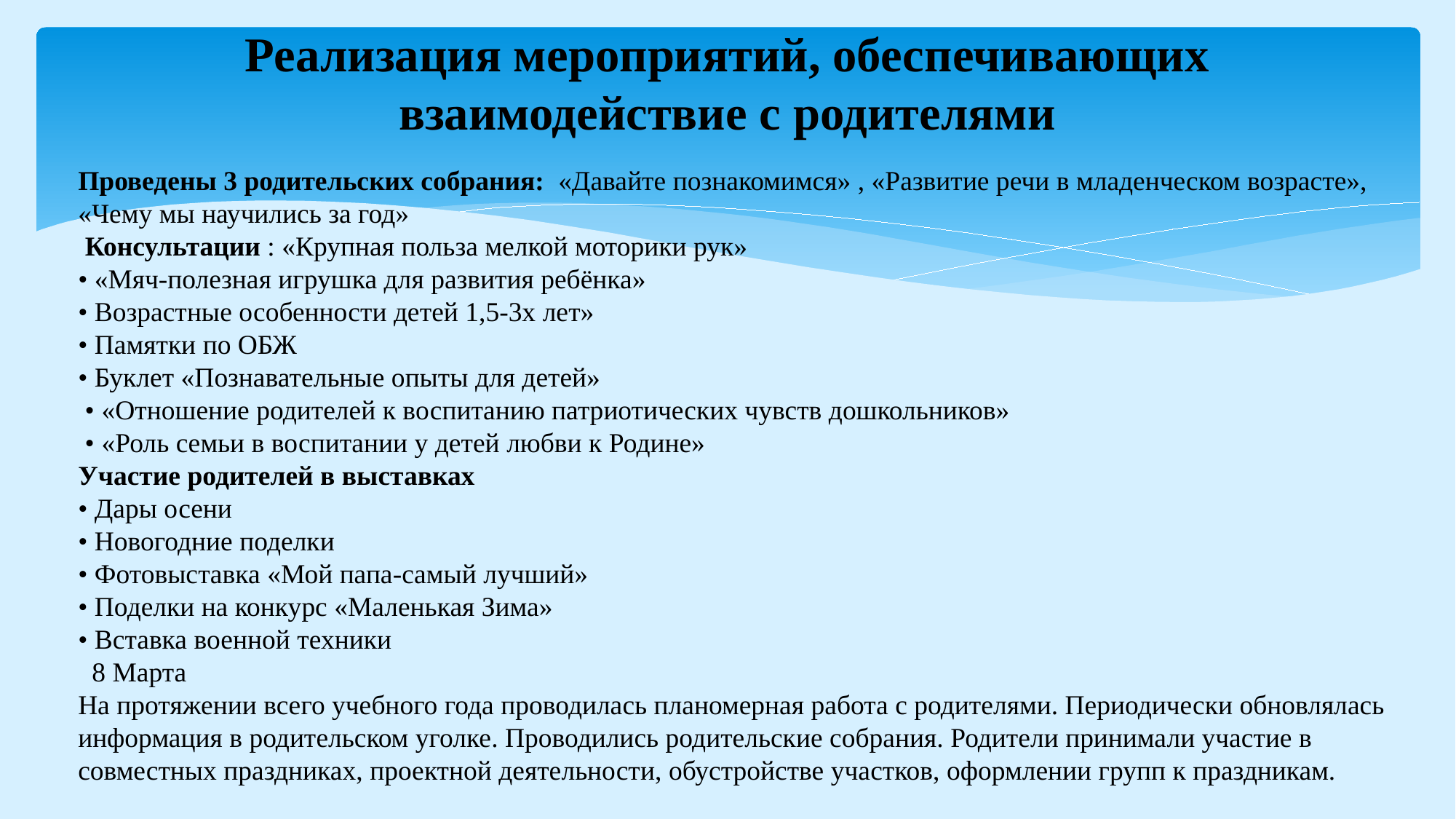

# Реализация мероприятий, обеспечивающих взаимодействие с родителями

Проведены 3 родительских собрания:  «Давайте познакомимся» , «Развитие речи в младенческом возрасте», «Чему мы научились за год»
 Консультации : «Крупная польза мелкой моторики рук»
• «Мяч-полезная игрушка для развития ребёнка»
• Возрастные особенности детей 1,5-3х лет»
• Памятки по ОБЖ
• Буклет «Познавательные опыты для детей»
 • «Отношение родителей к воспитанию патриотических чувств дошкольников»
 • «Роль семьи в воспитании у детей любви к Родине»
Участие родителей в выставках
• Дары осени
• Новогодние поделки
• Фотовыставка «Мой папа-самый лучший»
• Поделки на конкурс «Маленькая Зима»
• Вставка военной техники
  8 Марта
На протяжении всего учебного года проводилась планомерная работа с родителями. Периодически обновлялась информация в родительском уголке. Проводились родительские собрания. Родители принимали участие в совместных праздниках, проектной деятельности, обустройстве участков, оформлении групп к праздникам.